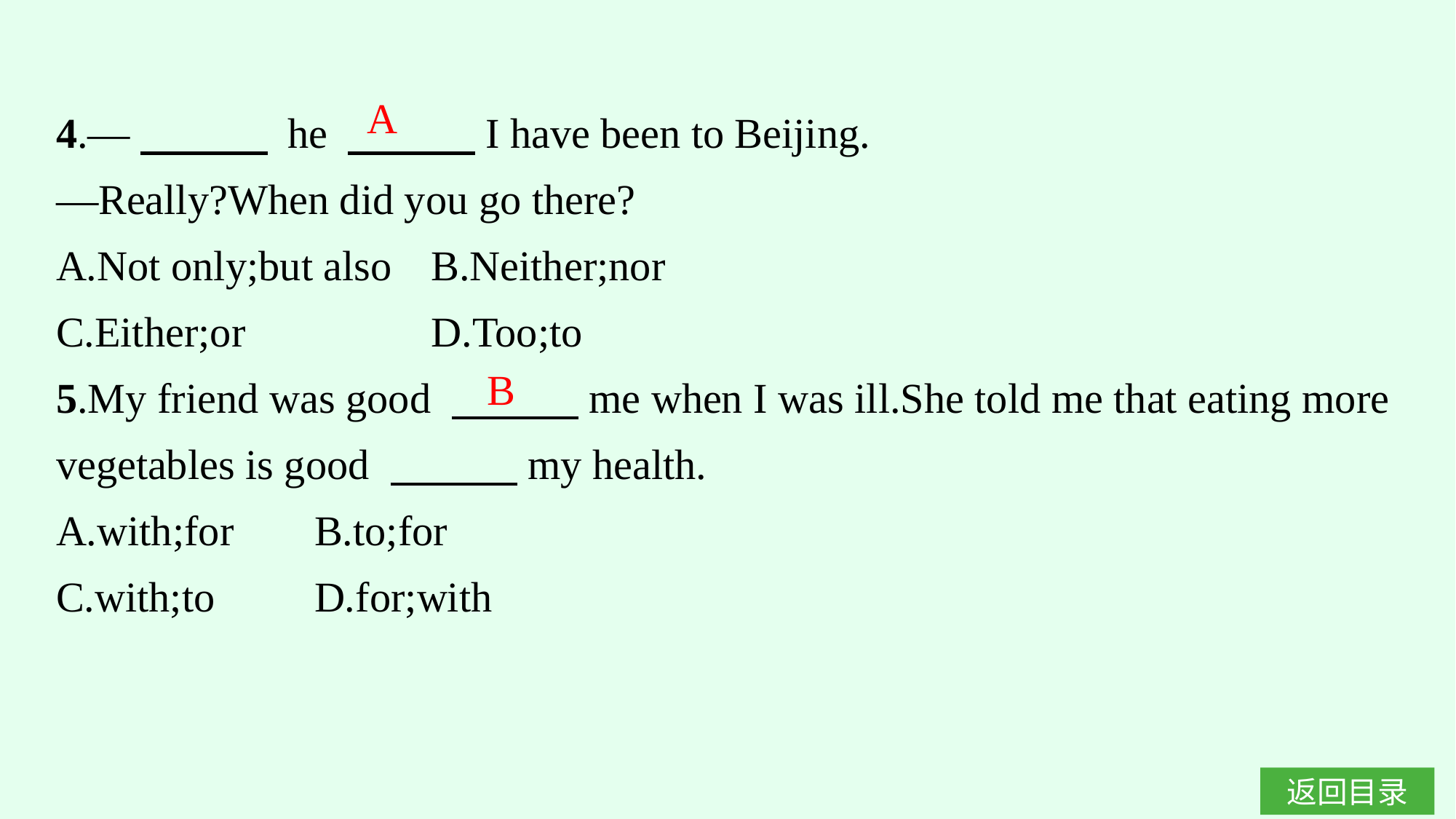

4.—　　　 he 　　　I have been to Beijing.
—Really?When did you go there?
A.Not only;but also	B.Neither;nor
C.Either;or		D.Too;to
5.My friend was good 　　　me when I was ill.She told me that eating more vegetables is good 　　　my health.
A.with;for	B.to;for
C.with;to	D.for;with
A
B